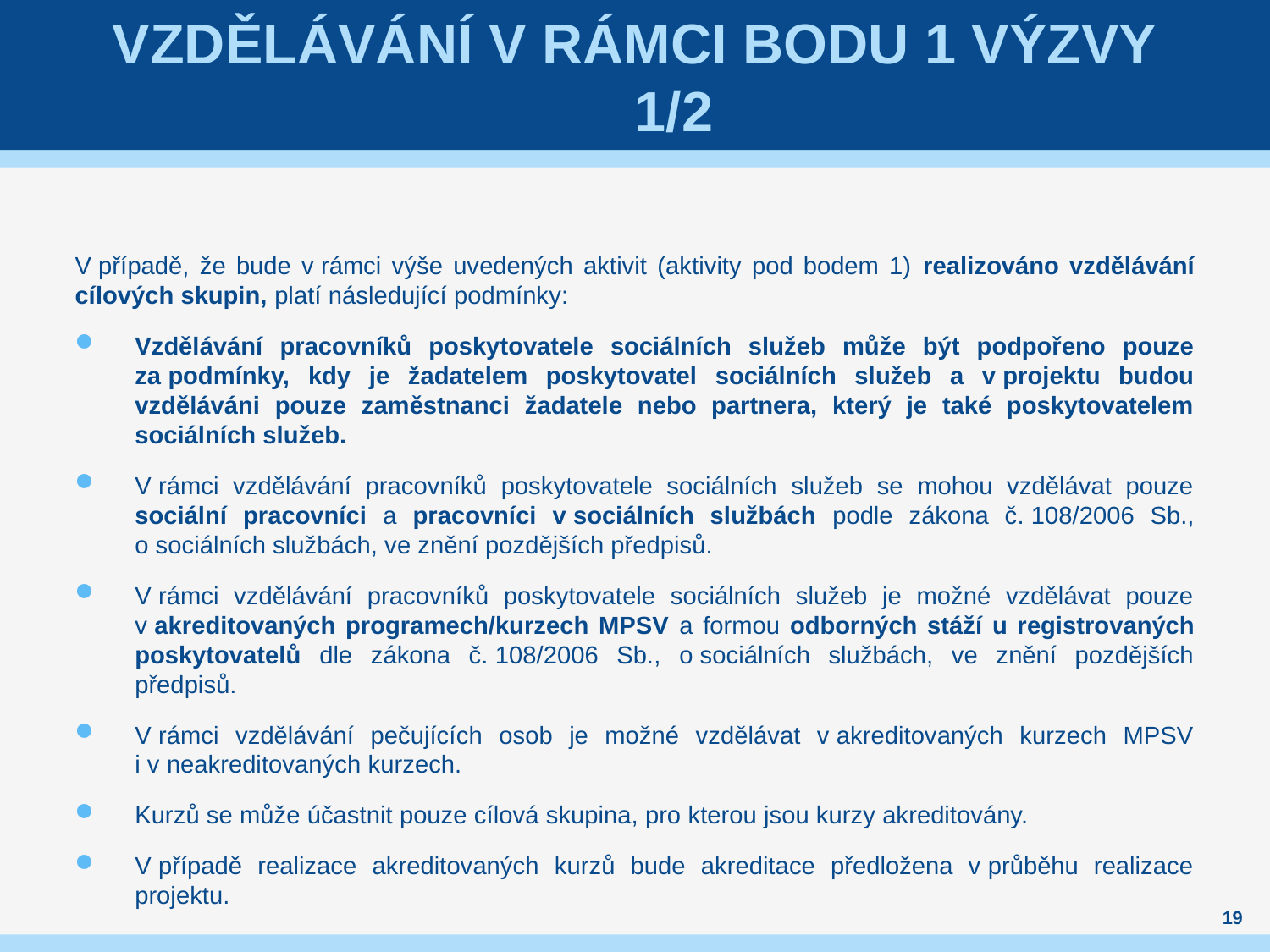

# vzdělávání v rámci bodu 1 výzvy 1/2
V případě, že bude v rámci výše uvedených aktivit (aktivity pod bodem 1) realizováno vzdělávání cílových skupin, platí následující podmínky:
Vzdělávání pracovníků poskytovatele sociálních služeb může být podpořeno pouze za podmínky, kdy je žadatelem poskytovatel sociálních služeb a v projektu budou vzděláváni pouze zaměstnanci žadatele nebo partnera, který je také poskytovatelem sociálních služeb.
V rámci vzdělávání pracovníků poskytovatele sociálních služeb se mohou vzdělávat pouze sociální pracovníci a pracovníci v sociálních službách podle zákona č. 108/2006 Sb., o sociálních službách, ve znění pozdějších předpisů.
V rámci vzdělávání pracovníků poskytovatele sociálních služeb je možné vzdělávat pouze v akreditovaných programech/kurzech MPSV a formou odborných stáží u registrovaných poskytovatelů dle zákona č. 108/2006 Sb., o sociálních službách, ve znění pozdějších předpisů.
V rámci vzdělávání pečujících osob je možné vzdělávat v akreditovaných kurzech MPSV i v neakreditovaných kurzech.
Kurzů se může účastnit pouze cílová skupina, pro kterou jsou kurzy akreditovány.
V případě realizace akreditovaných kurzů bude akreditace předložena v průběhu realizace projektu.
19